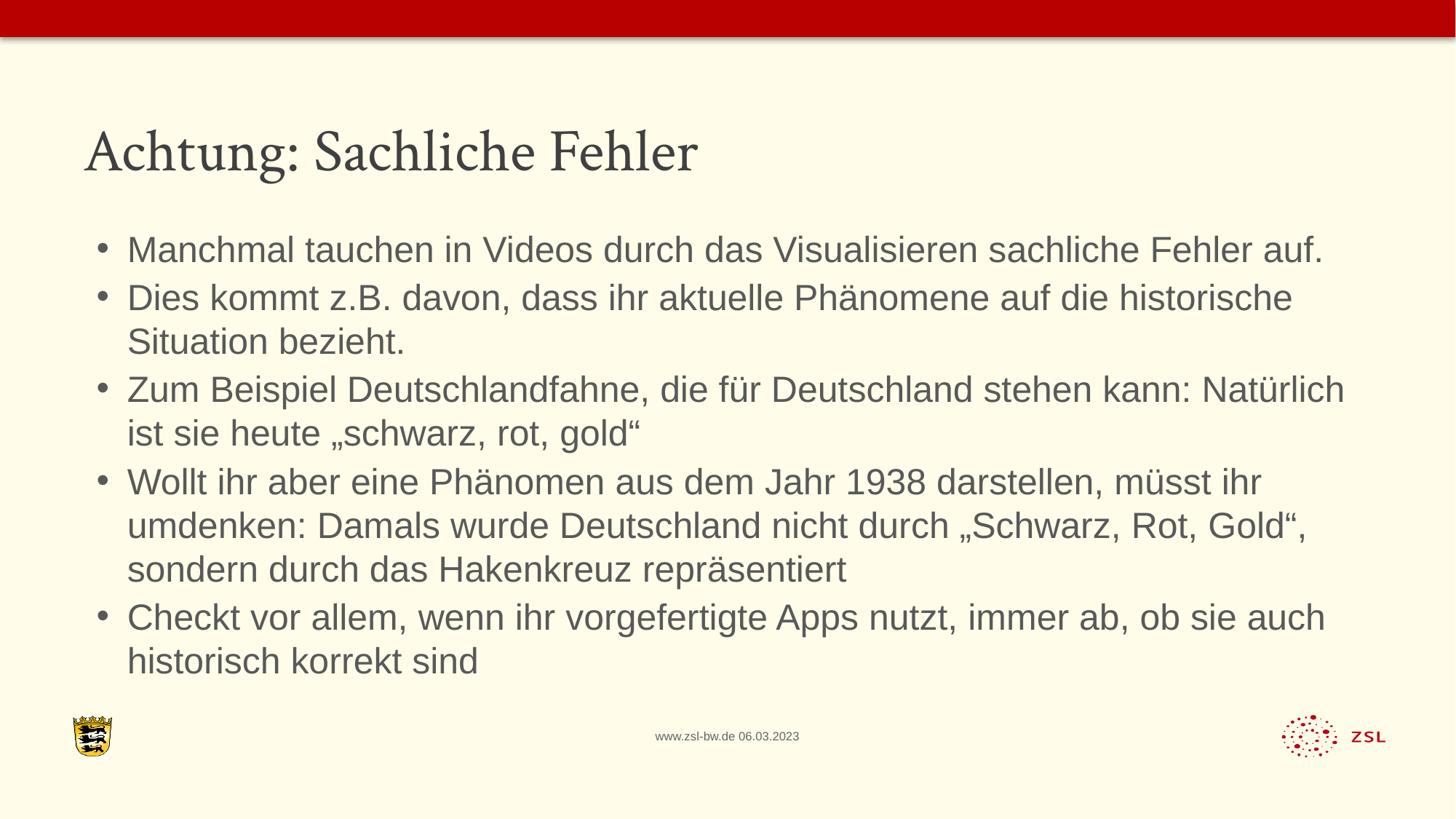

# Achtung: Sachliche Fehler
Manchmal tauchen in Videos durch das Visualisieren sachliche Fehler auf.
Dies kommt z.B. davon, dass ihr aktuelle Phänomene auf die historische Situation bezieht.
Zum Beispiel Deutschlandfahne, die für Deutschland stehen kann: Natürlich ist sie heute „schwarz, rot, gold“
Wollt ihr aber eine Phänomen aus dem Jahr 1938 darstellen, müsst ihr umdenken: Damals wurde Deutschland nicht durch „Schwarz, Rot, Gold“, sondern durch das Hakenkreuz repräsentiert
Checkt vor allem, wenn ihr vorgefertigte Apps nutzt, immer ab, ob sie auch historisch korrekt sind